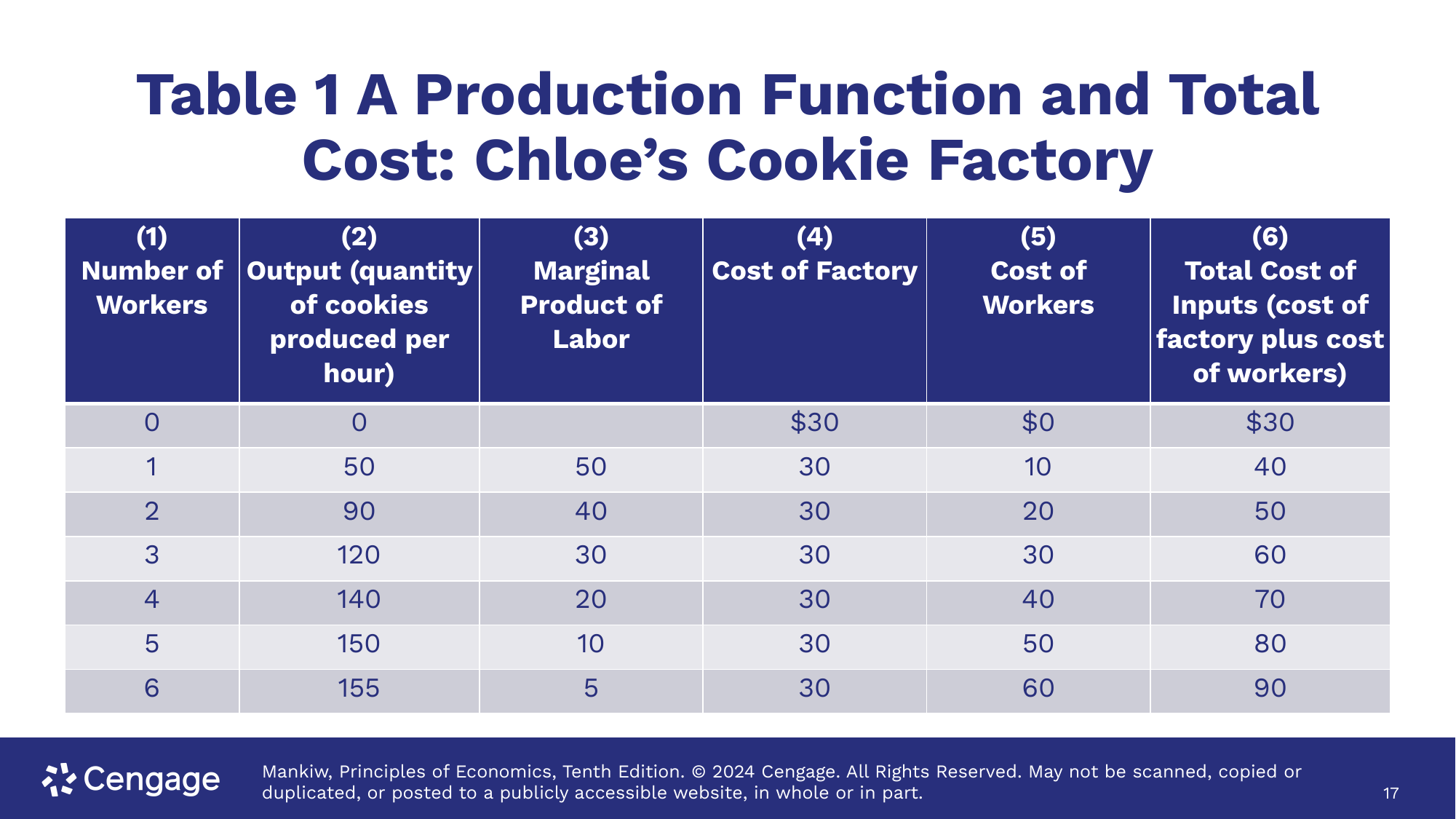

# Table 1 A Production Function and Total Cost: Chloe’s Cookie Factory
| (1) Number of Workers | (2) Output (quantity of cookies produced per hour) | (3) Marginal Product of Labor | (4) Cost of Factory | (5) Cost of Workers | (6) Total Cost of Inputs (cost of factory plus cost of workers) |
| --- | --- | --- | --- | --- | --- |
| 0 | 0 |  | $30 | $0 | $30 |
| 1 | 50 | 50 | 30 | 10 | 40 |
| 2 | 90 | 40 | 30 | 20 | 50 |
| 3 | 120 | 30 | 30 | 30 | 60 |
| 4 | 140 | 20 | 30 | 40 | 70 |
| 5 | 150 | 10 | 30 | 50 | 80 |
| 6 | 155 | 5 | 30 | 60 | 90 |